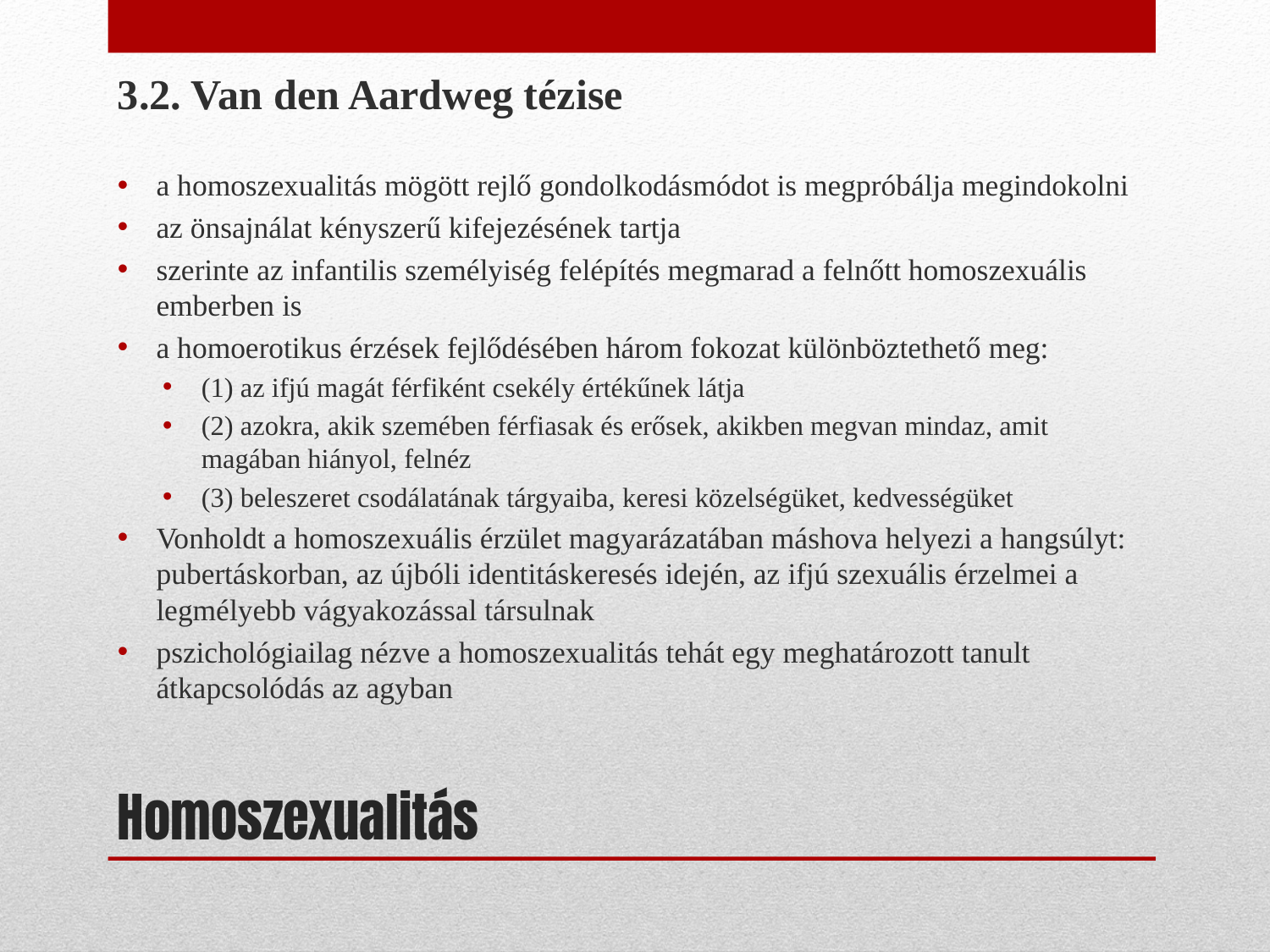

3.2. Van den Aardweg tézise

a homoszexualitás mögött rejlő gondolkodásmódot is megpróbálja megindokolni
az önsajnálat kényszerű kifejezésének tartja
szerinte az infantilis személyiség felépítés megmarad a felnőtt homoszexuális emberben is
a homoerotikus érzések fejlődésében három fokozat különböztethető meg:
(1) az ifjú magát férfiként csekély értékűnek látja
(2) azokra, akik szemében férfiasak és erősek, akikben megvan mindaz, amit magában hiányol, felnéz
(3) beleszeret csodálatának tárgyaiba, keresi közelségüket, kedvességüket
Vonholdt a homoszexuális érzület magyarázatában máshova helyezi a hangsúlyt: pubertáskorban, az újbóli identitáskeresés idején, az ifjú szexuális érzelmei a legmélyebb vágyakozással társulnak
pszichológiailag nézve a homoszexualitás tehát egy meghatározott tanult átkapcsolódás az agyban
# Homoszexualitás